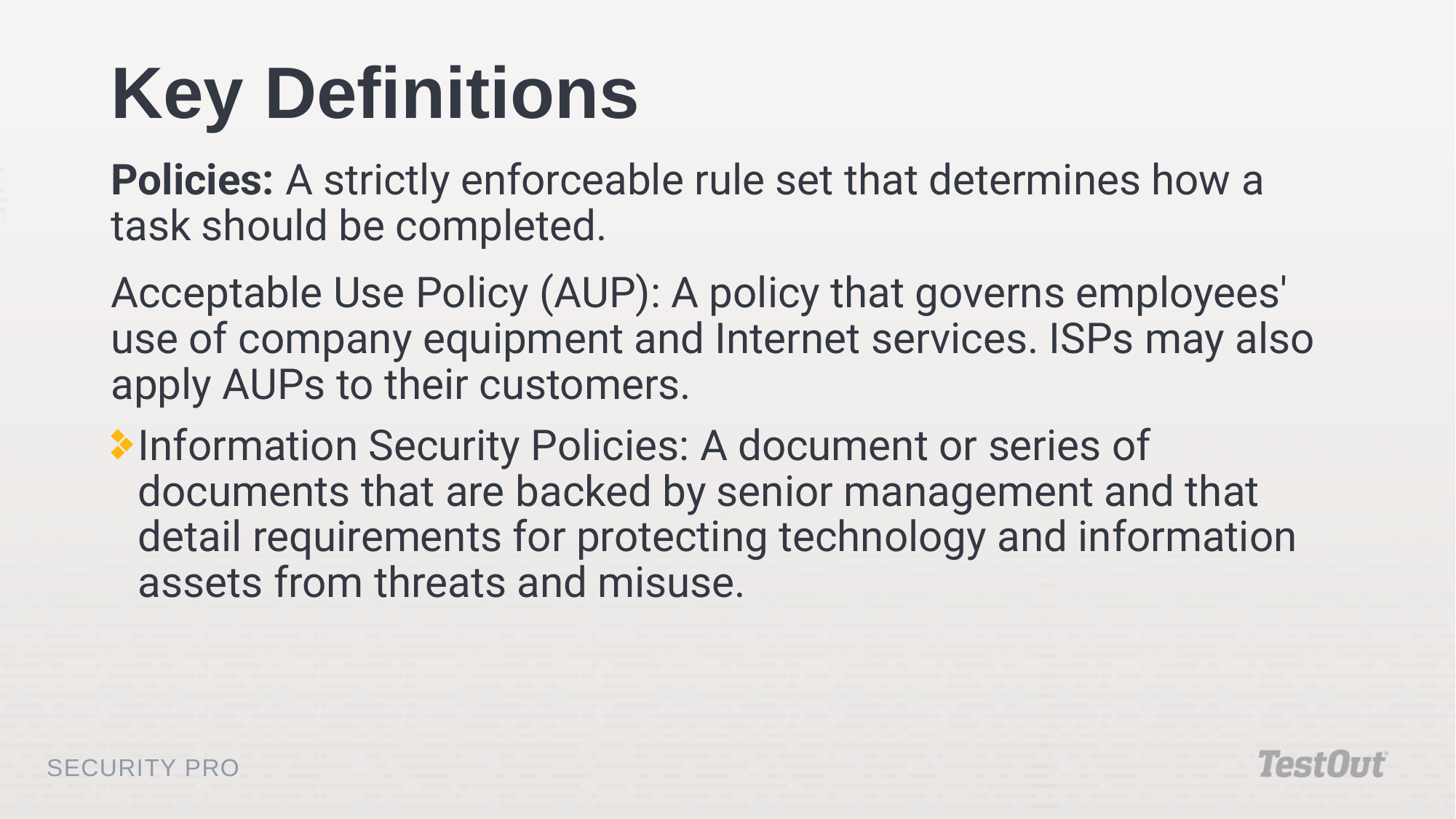

# Key Definitions
Policies: A strictly enforceable rule set that determines how a task should be completed.
Acceptable Use Policy (AUP): A policy that governs employees' use of company equipment and Internet services. ISPs may also apply AUPs to their customers.
Information Security Policies: A document or series of documents that are backed by senior management and that detail requirements for protecting technology and information assets from threats and misuse.
Security Pro